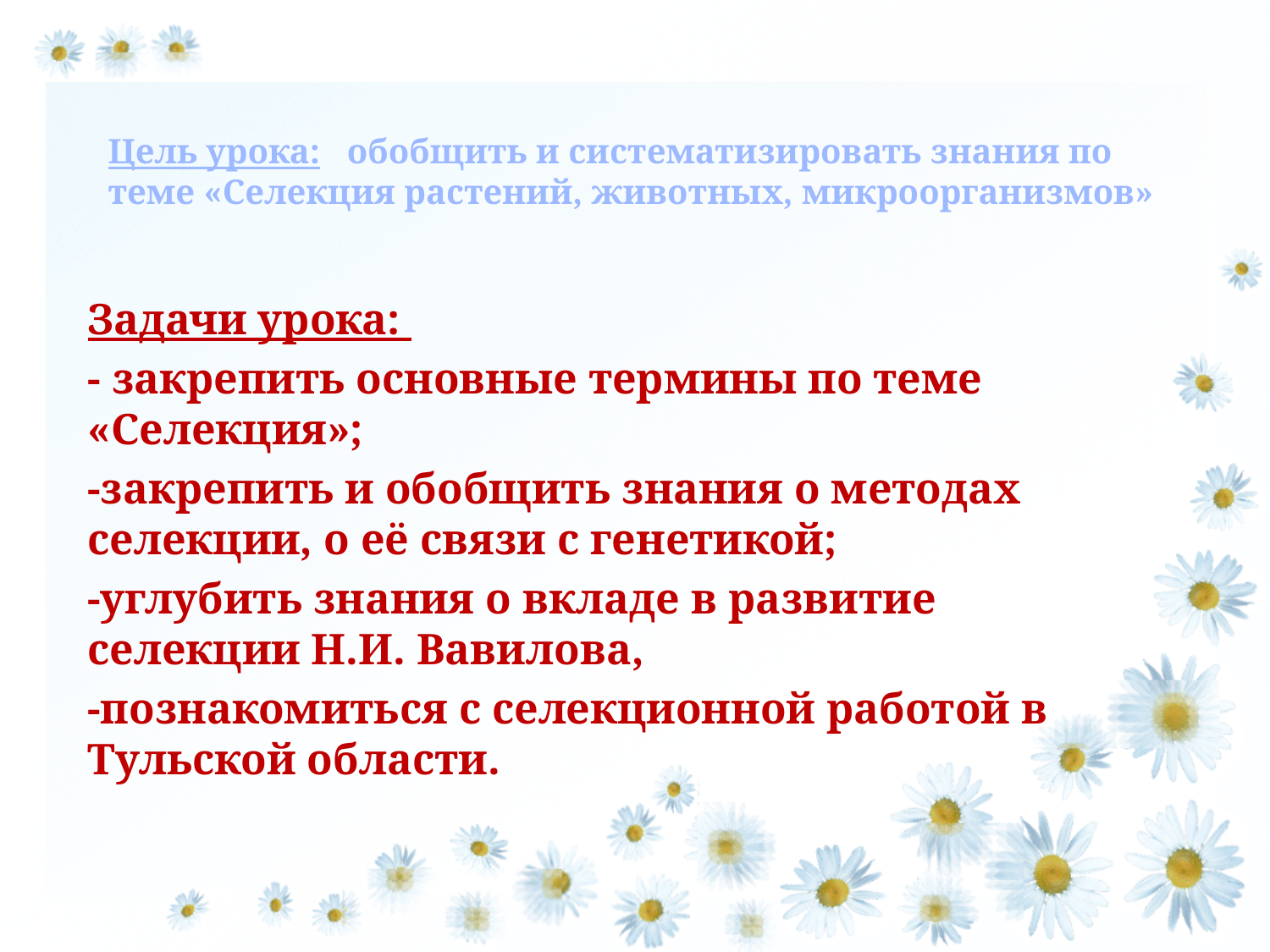

# Цель урока:   обобщить и систематизировать знания по теме «Селекция растений, животных, микроорганизмов»
Задачи урока:
- закрепить основные термины по теме «Селекция»;
-закрепить и обобщить знания о методах селекции, о её связи с генетикой;
-углубить знания о вкладе в развитие селекции Н.И. Вавилова,
-познакомиться с селекционной работой в Тульской области.